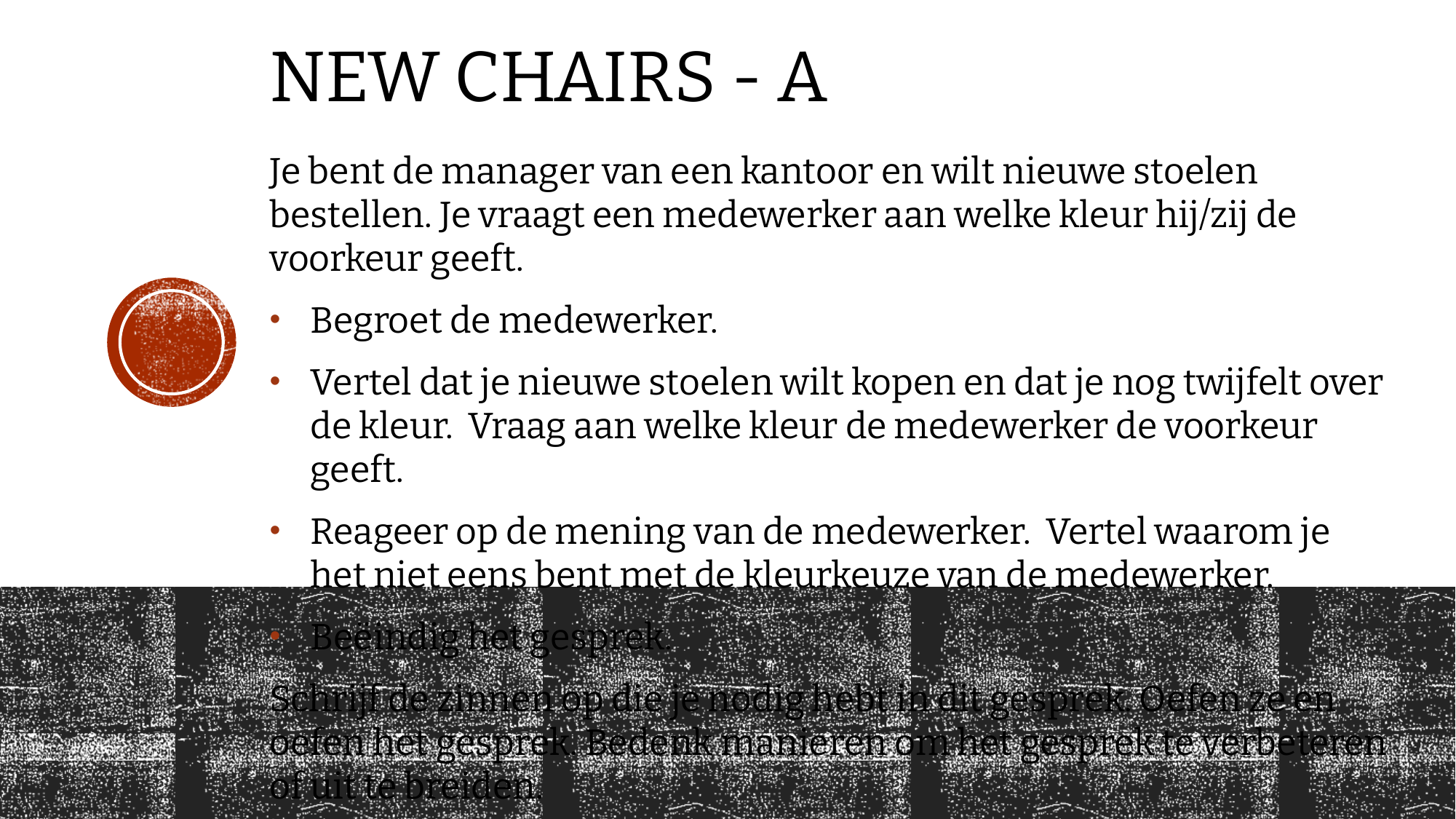

# New chairs - a
Je bent de manager van een kantoor en wilt nieuwe stoelen bestellen. Je vraagt een medewerker aan welke kleur hij/zij de voorkeur geeft.
Begroet de medewerker.
Vertel dat je nieuwe stoelen wilt kopen en dat je nog twijfelt over de kleur.  Vraag aan welke kleur de medewerker de voorkeur geeft.
Reageer op de mening van de medewerker.  Vertel waarom je het niet eens bent met de kleurkeuze van de medewerker.
Beëindig het gesprek.
Schrijf de zinnen op die je nodig hebt in dit gesprek. Oefen ze en oefen het gesprek. Bedenk manieren om het gesprek te verbeteren of uit te breiden.